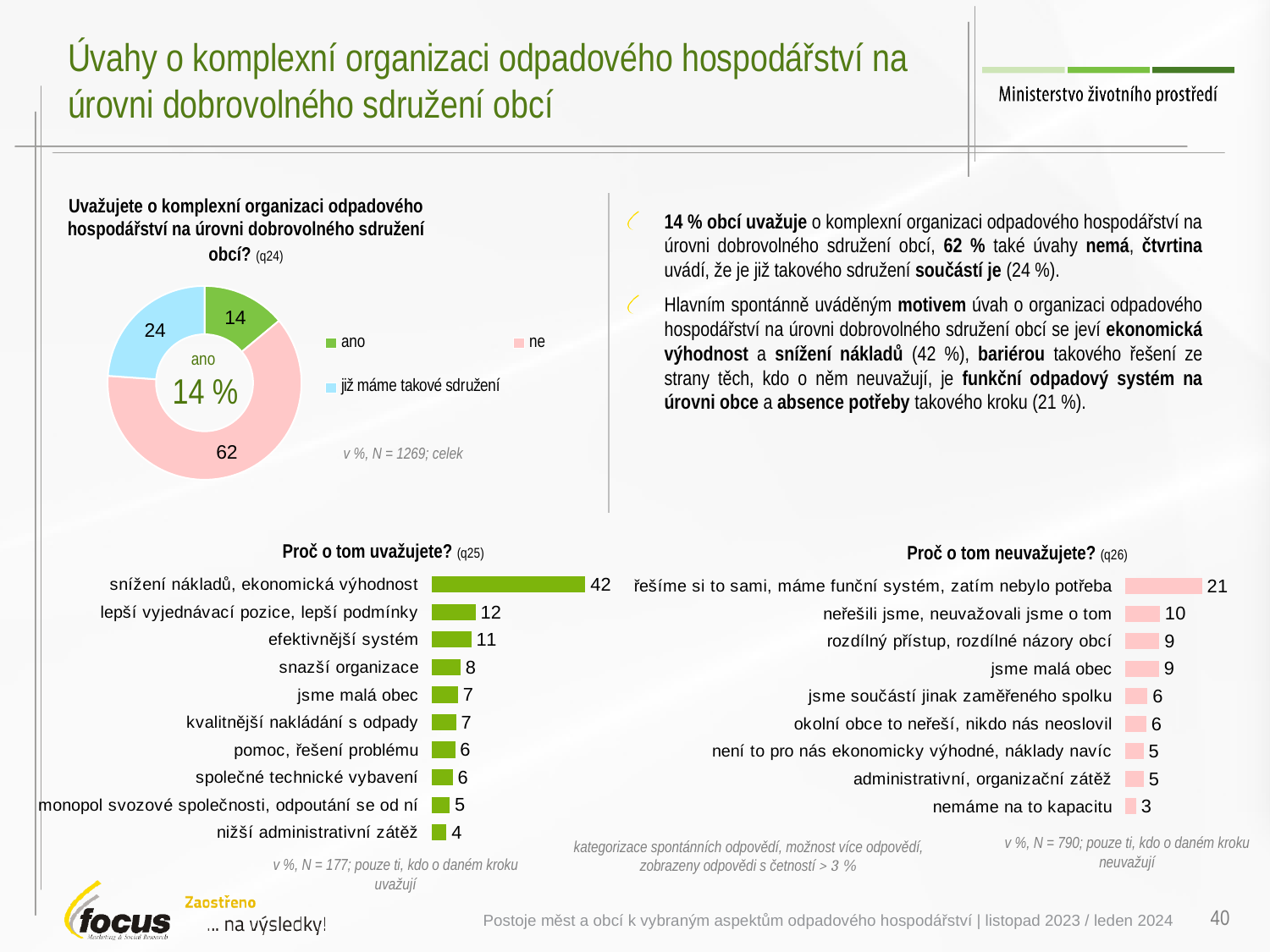

# Úvahy o komplexní organizaci odpadového hospodářství na úrovni dobrovolného sdružení obcí
Uvažujete o komplexní organizaci odpadového hospodářství na úrovni dobrovolného sdružení obcí? (q24)
14 % obcí uvažuje o komplexní organizaci odpadového hospodářství na úrovni dobrovolného sdružení obcí, 62 % také úvahy nemá, čtvrtina uvádí, že je již takového sdružení součástí je (24 %).
Hlavním spontánně uváděným motivem úvah o organizaci odpadového hospodářství na úrovni dobrovolného sdružení obcí se jeví ekonomická výhodnost a snížení nákladů (42 %), bariérou takového řešení ze strany těch, kdo o něm neuvažují, je funkční odpadový systém na úrovni obce a absence potřeby takového kroku (21 %).

### Chart

| Category |  |
|---|---|
| ano | 13.93808502683 |
| ne | 62.21440115091 |
| již máme takové sdružení | 23.84751382227 |
ano
14 %
v %, N = 1269; celek
Proč o tom uvažujete? (q25)
Proč o tom neuvažujete? (q26)

### Chart

| Category |  |
|---|---|
| snížení nákladů, ekonomická výhodnost | 42.33241143716 |
| lepší vyjednávací pozice, lepší podmínky | 12.05094223906 |
| efektivnější systém | 10.96610094176 |
| snazší organizace | 8.008698152957 |
| jsme malá obec | 7.231362155396 |
| kvalitnější nakládání s odpady | 6.736088475882 |
| pomoc, řešení problému | 6.449477870414 |
| společné technické vybavení | 5.770956658643 |
| monopol svozové společnosti, odpoutání se od ní | 4.979480948083 |
| nižší administrativní zátěž | 4.108518767568 |

### Chart

| Category |  |
|---|---|
| řešíme si to sami, máme funční systém, zatím nebylo potřeba | 21.1534410234 |
| neřešili jsme, neuvažovali jsme o tom | 9.540994948094 |
| rozdílný přístup, rozdílné názory obcí | 9.405915021063 |
| jsme malá obec | 9.358441580597 |
| jsme součástí jinak zaměřeného spolku | 6.133240108071 |
| okolní obce to neřeší, nikdo nás neoslovil | 5.772255083541 |
| není to pro nás ekonomicky výhodné, náklady navíc | 5.066445417787 |
| administrativní, organizační zátěž | 5.132815396421 |
| nemáme na to kapacitu | 3.016202969781 |
v %, N = 790; pouze ti, kdo o daném kroku neuvažují
kategorizace spontánních odpovědí, možnost více odpovědí, zobrazeny odpovědi s četností > 3 %
v %, N = 177; pouze ti, kdo o daném kroku uvažují